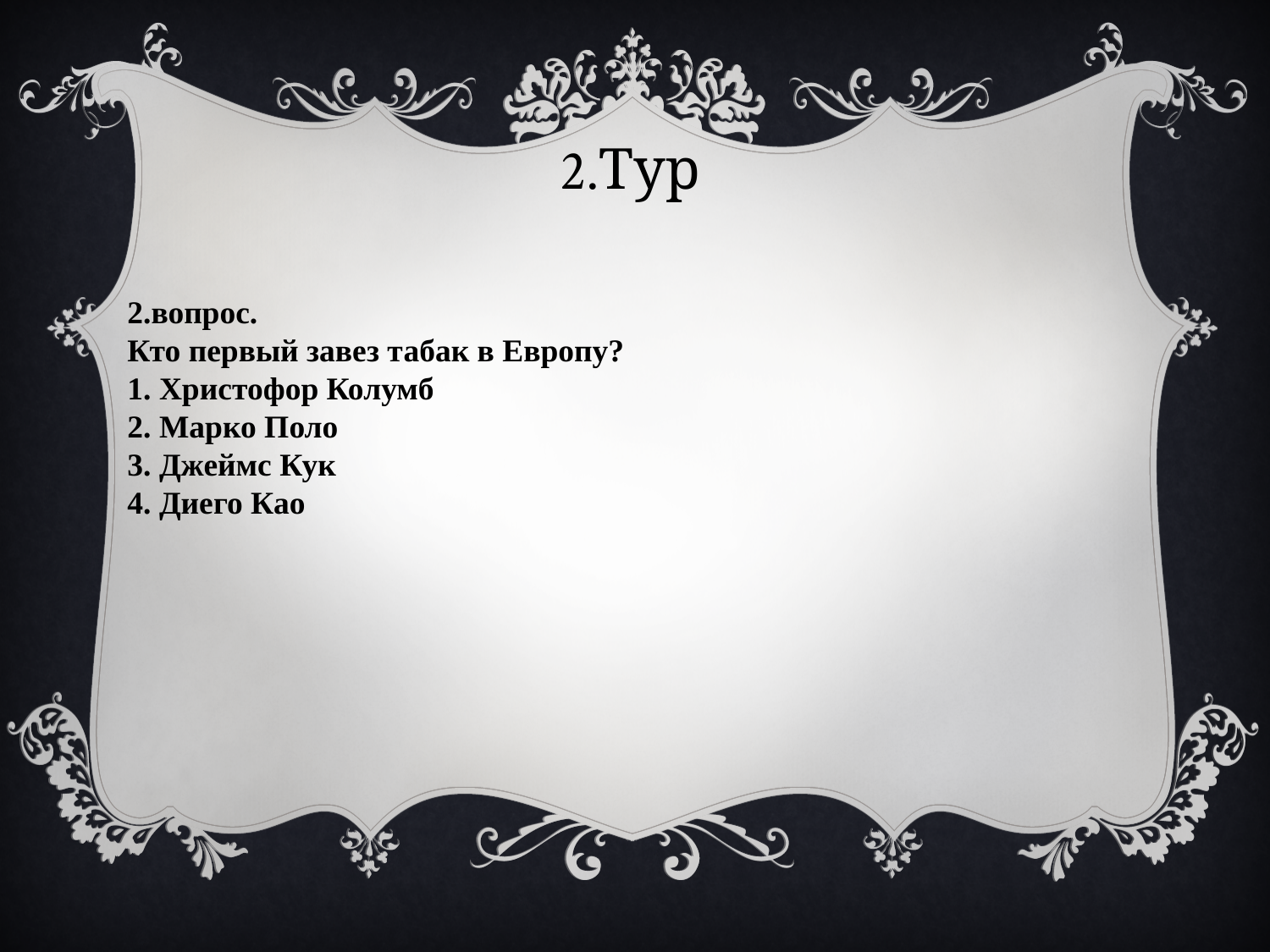

2.Тур
2.вопрос.
Кто первый завез табак в Европу?
1. Христофор Колумб
2. Марко Поло
3. Джеймс Кук
4. Диего Као